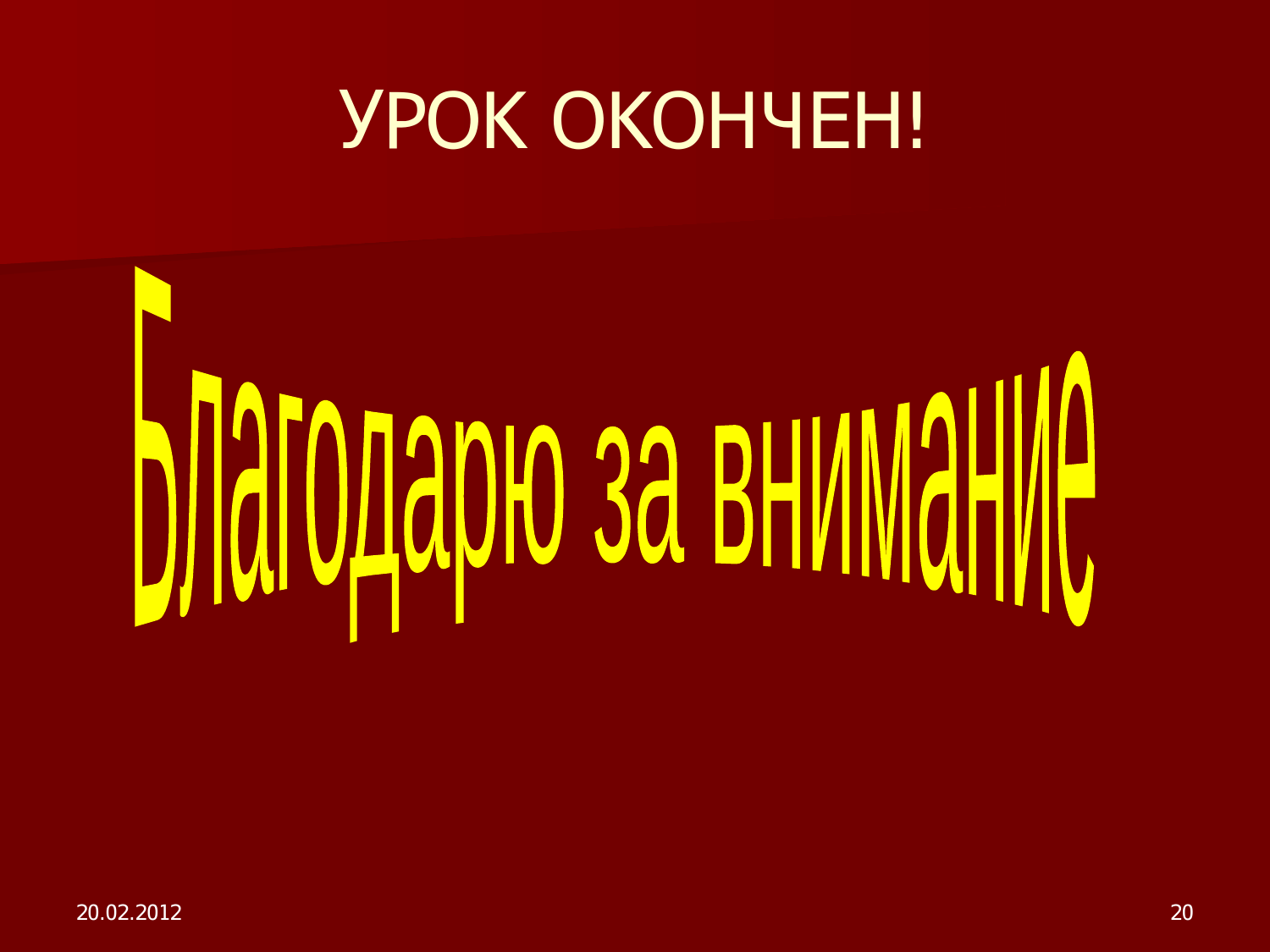

# УРОК ОКОНЧЕН!
Благодарю за внимание
20.02.2012
20